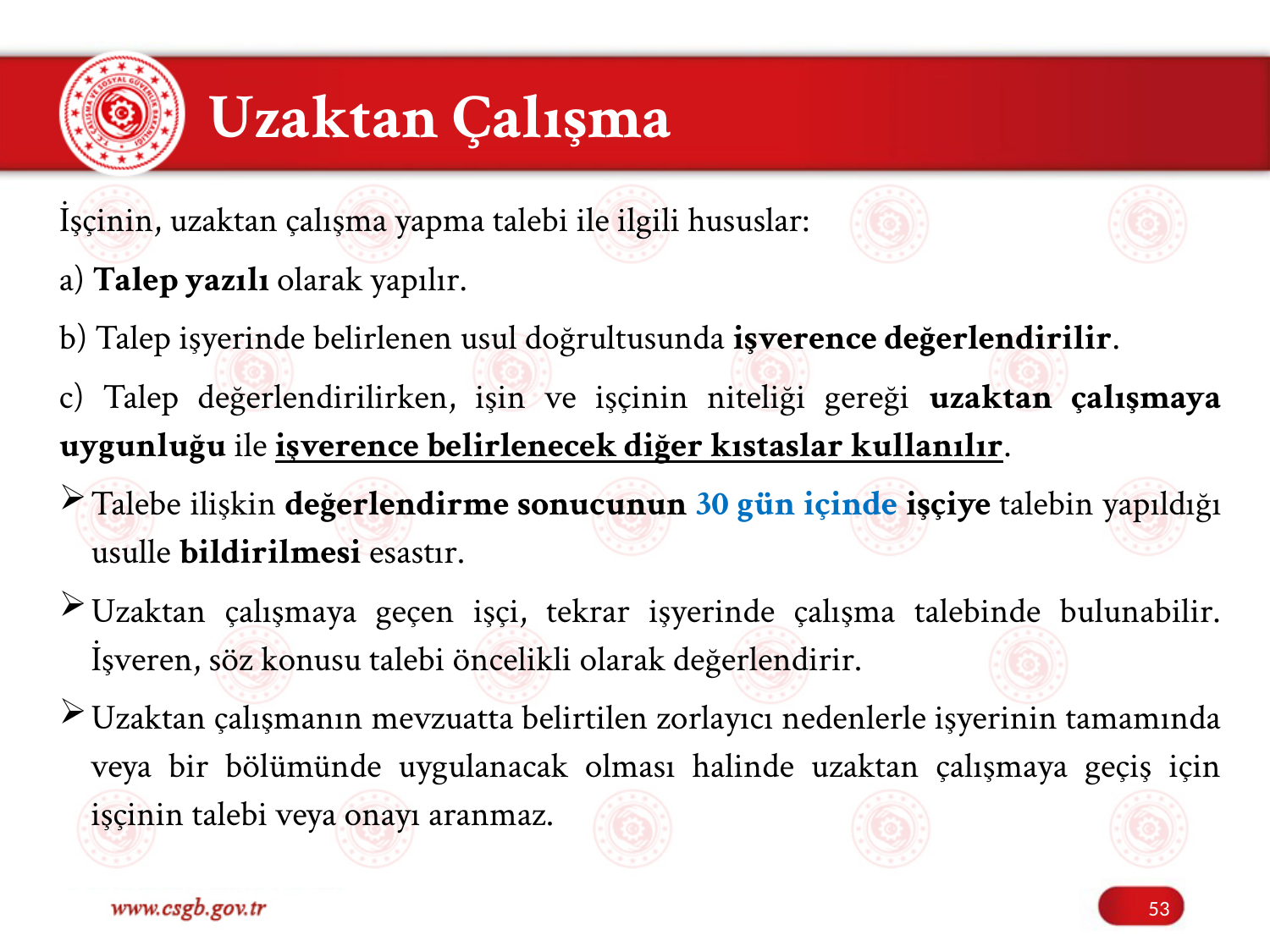

Uzaktan Çalışma
İşçinin, uzaktan çalışma yapma talebi ile ilgili hususlar:
a) Talep yazılı olarak yapılır.
b) Talep işyerinde belirlenen usul doğrultusunda işverence değerlendirilir.
c) Talep değerlendirilirken, işin ve işçinin niteliği gereği uzaktan çalışmaya uygunluğu ile işverence belirlenecek diğer kıstaslar kullanılır.
Talebe ilişkin değerlendirme sonucunun 30 gün içinde işçiye talebin yapıldığı usulle bildirilmesi esastır.
Uzaktan çalışmaya geçen işçi, tekrar işyerinde çalışma talebinde bulunabilir. İşveren, söz konusu talebi öncelikli olarak değerlendirir.
Uzaktan çalışmanın mevzuatta belirtilen zorlayıcı nedenlerle işyerinin tamamında veya bir bölümünde uygulanacak olması halinde uzaktan çalışmaya geçiş için işçinin talebi veya onayı aranmaz.
53